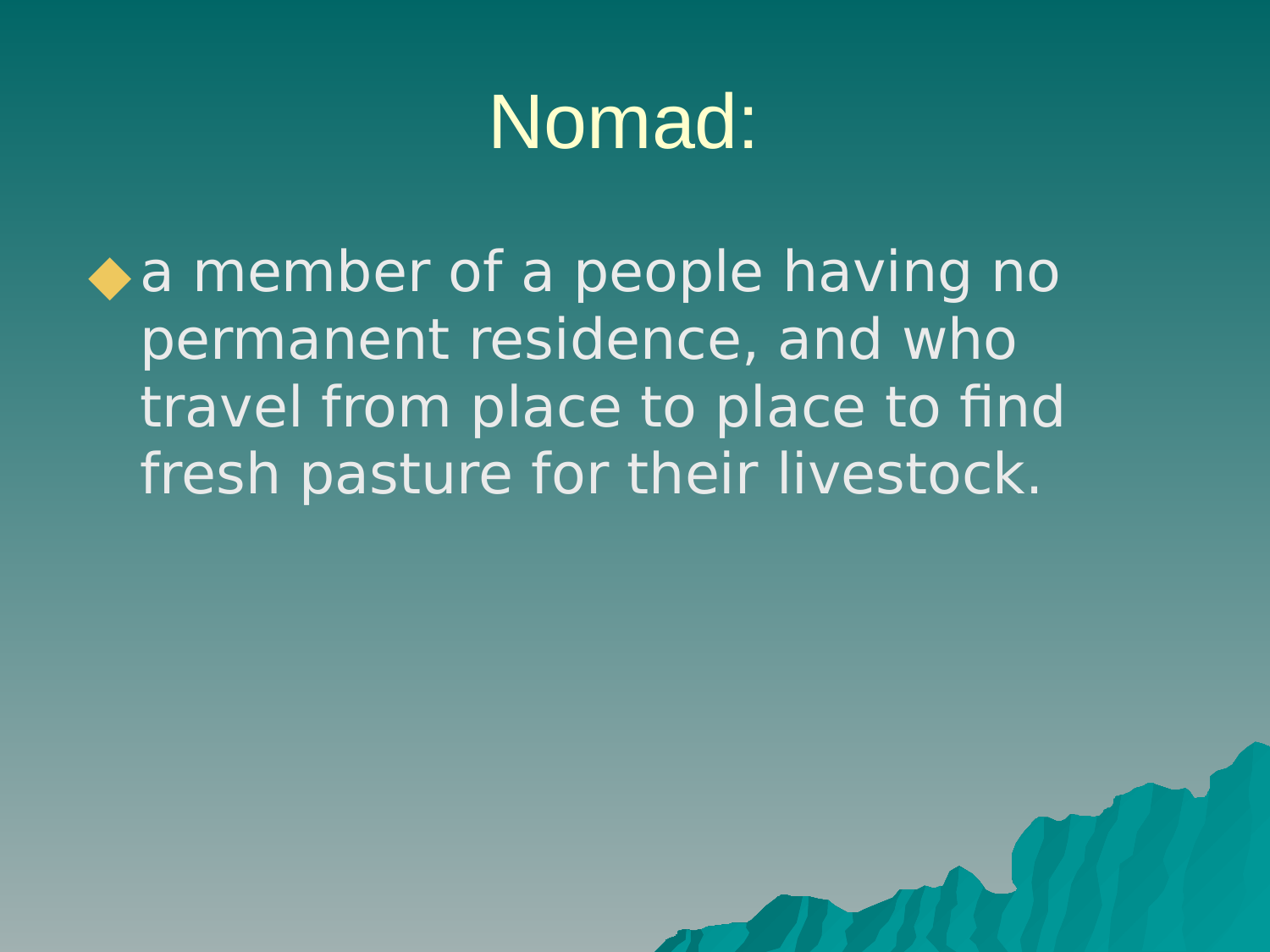

# Nomad:
a member of a people having no permanent residence, and who travel from place to place to find fresh pasture for their livestock.